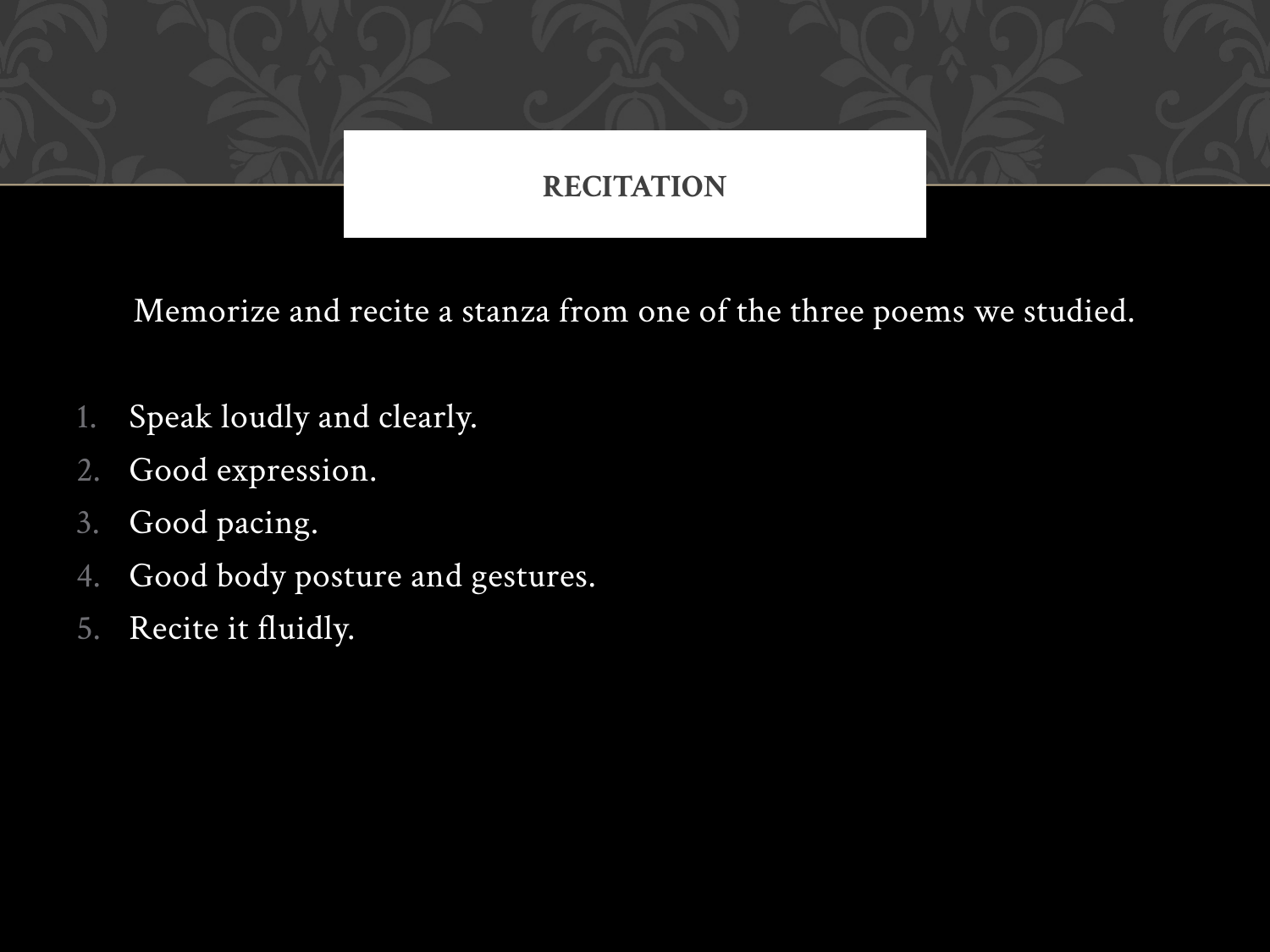

# RECITATION
Memorize and recite a stanza from one of the three poems we studied.

Speak loudly and clearly.
Good expression.
Good pacing.
Good body posture and gestures.
Recite it fluidly.